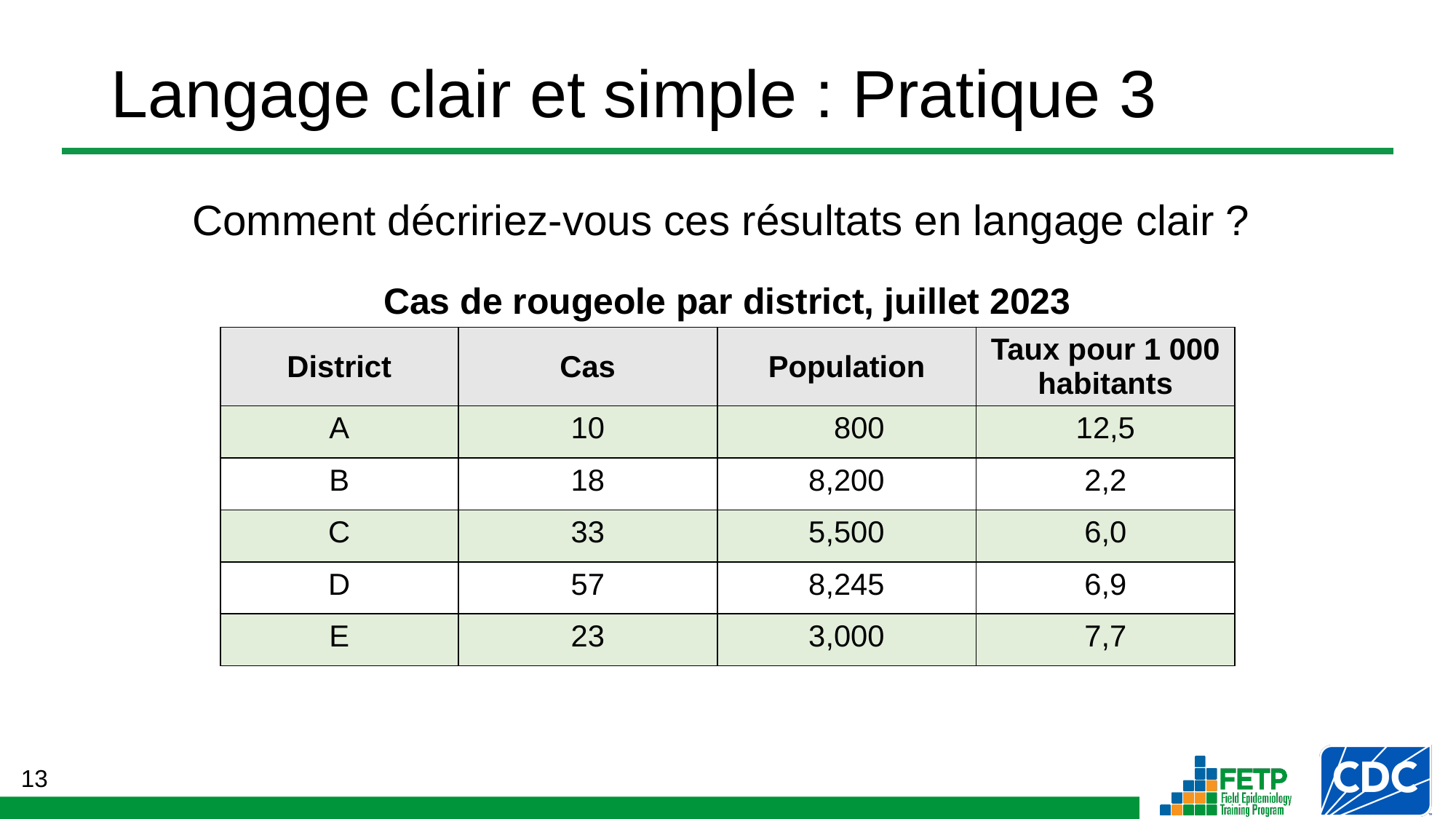

# Langage clair et simple : Pratique 3

Comment décririez-vous ces résultats en langage clair ?
Cas de rougeole par district, juillet 2023
| District | Cas | Population | Taux pour 1 000 habitants |
| --- | --- | --- | --- |
| A | 10 | 800 | 12,5 |
| B | 18 | 8,200 | 2,2 |
| C | 33 | 5,500 | 6,0 |
| D | 57 | 8,245 | 6,9 |
| E | 23 | 3,000 | 7,7 |